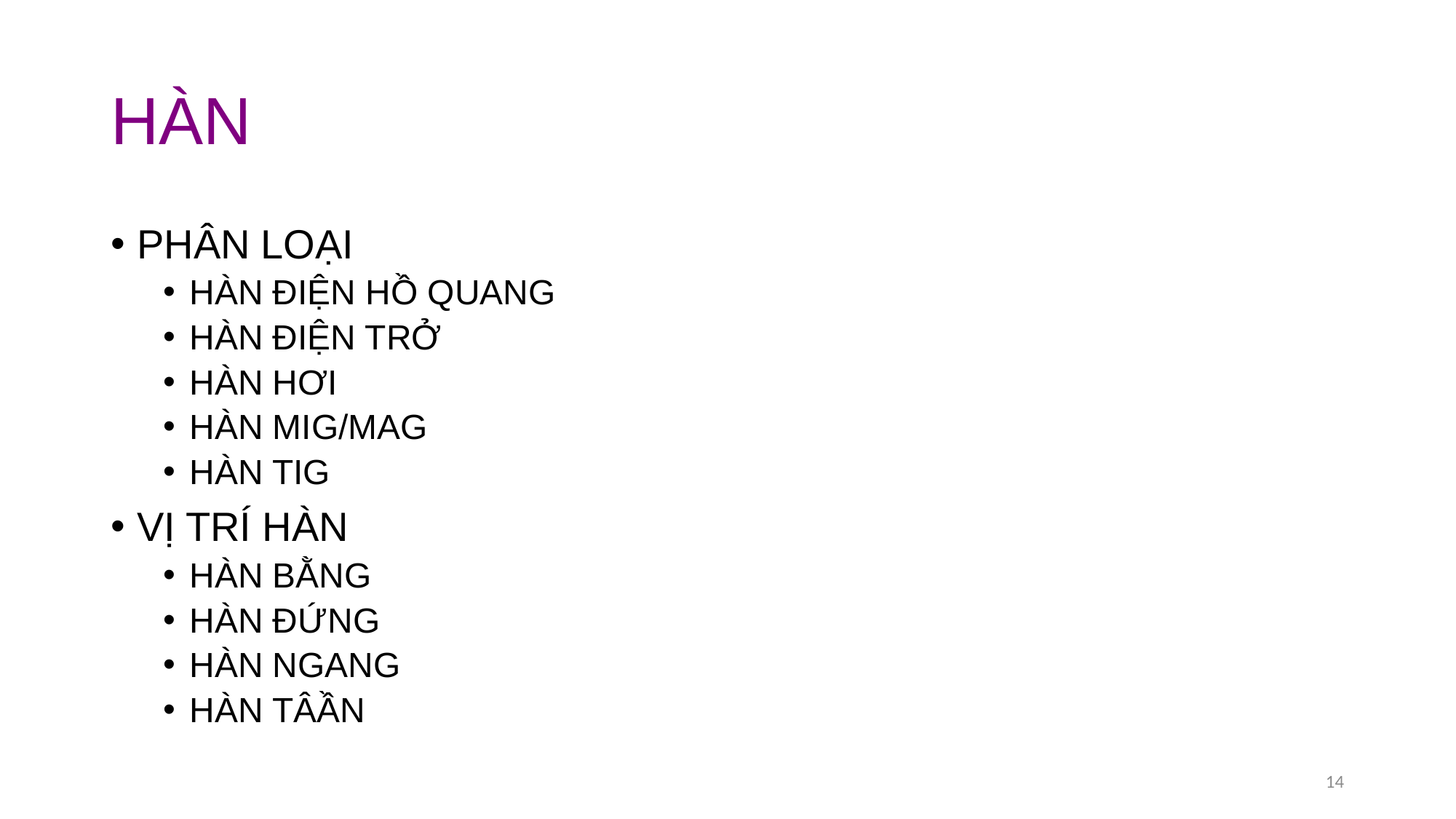

# HÀN
PHÂN LOẠI
HÀN ĐIỆN HỒ QUANG
HÀN ĐIỆN TRỞ
HÀN HƠI
HÀN MIG/MAG
HÀN TIG
VỊ TRÍ HÀN
HÀN BẰNG
HÀN ĐỨNG
HÀN NGANG
HÀN TÂẦN

14